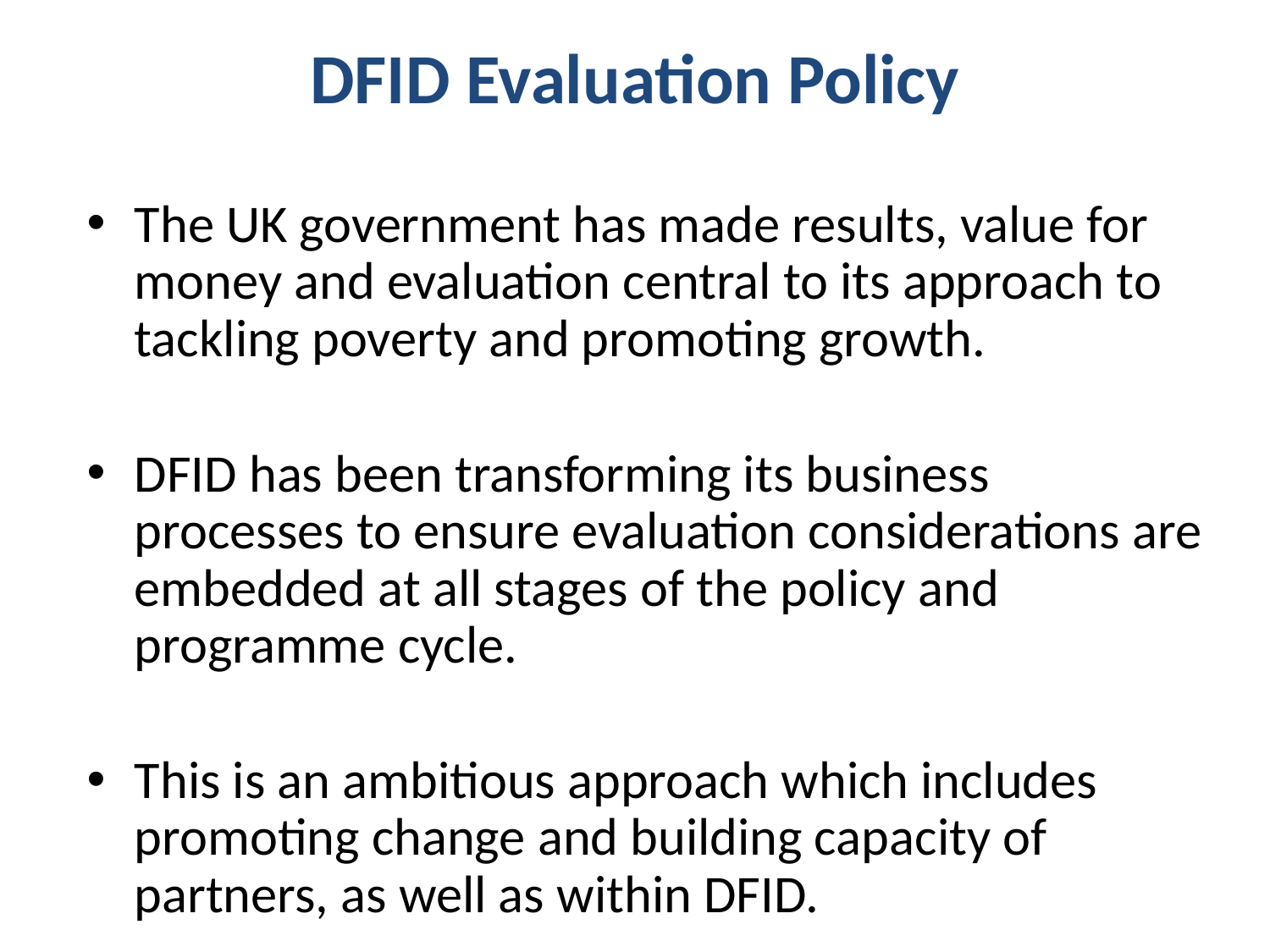

# DFID Evaluation Policy
The UK government has made results, value for money and evaluation central to its approach to tackling poverty and promoting growth.

DFID has been transforming its business processes to ensure evaluation considerations are embedded at all stages of the policy and programme cycle.

This is an ambitious approach which includes promoting change and building capacity of partners, as well as within DFID.